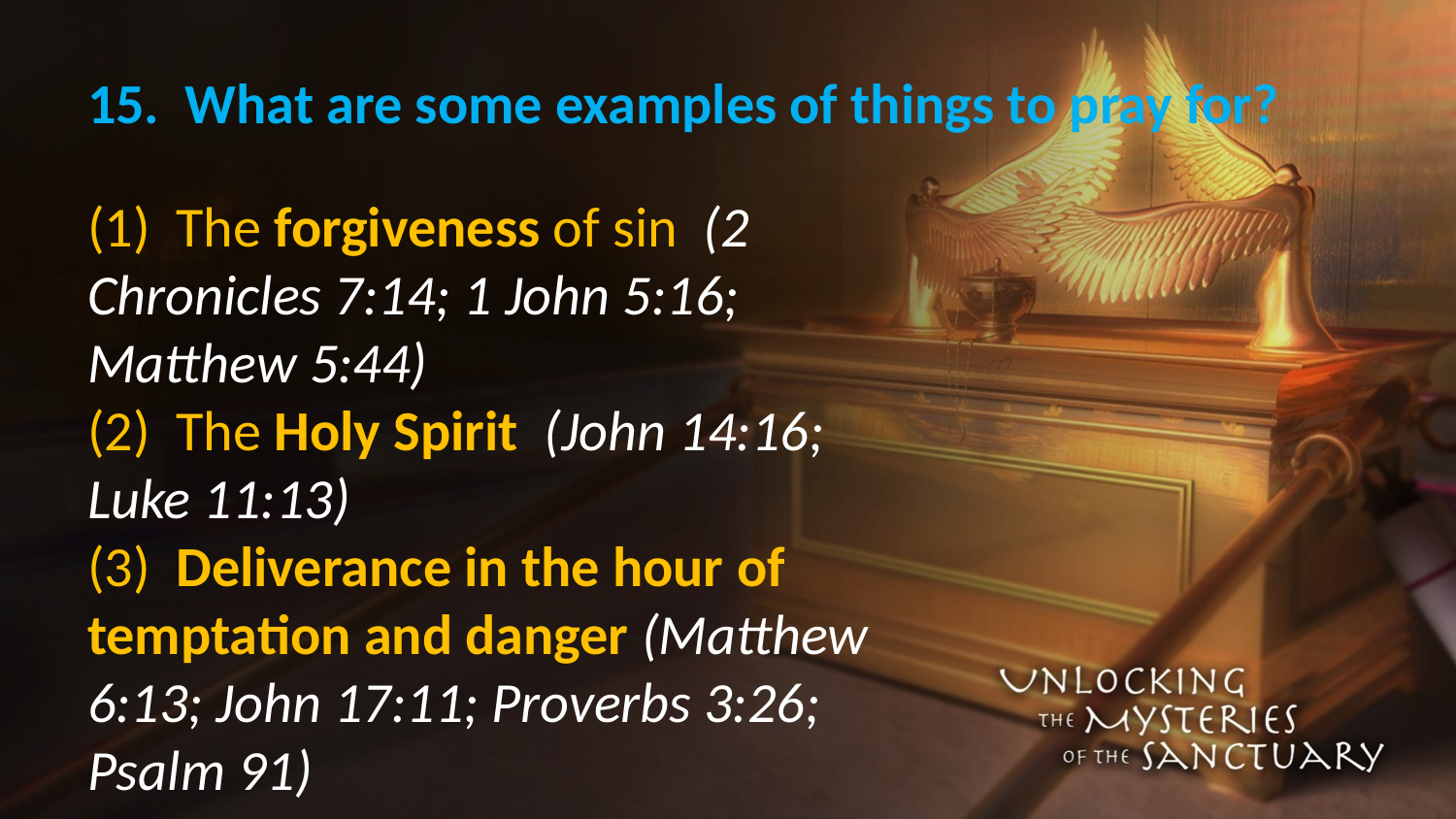

# 15.  What are some examples of things to pray for?
(1)  The forgiveness of sin  (2 Chronicles 7:14; 1 John 5:16; Matthew 5:44)
(2)  The Holy Spirit  (John 14:16; Luke 11:13)
(3)  Deliverance in the hour of temptation and danger (Matthew 6:13; John 17:11; Proverbs 3:26; Psalm 91)